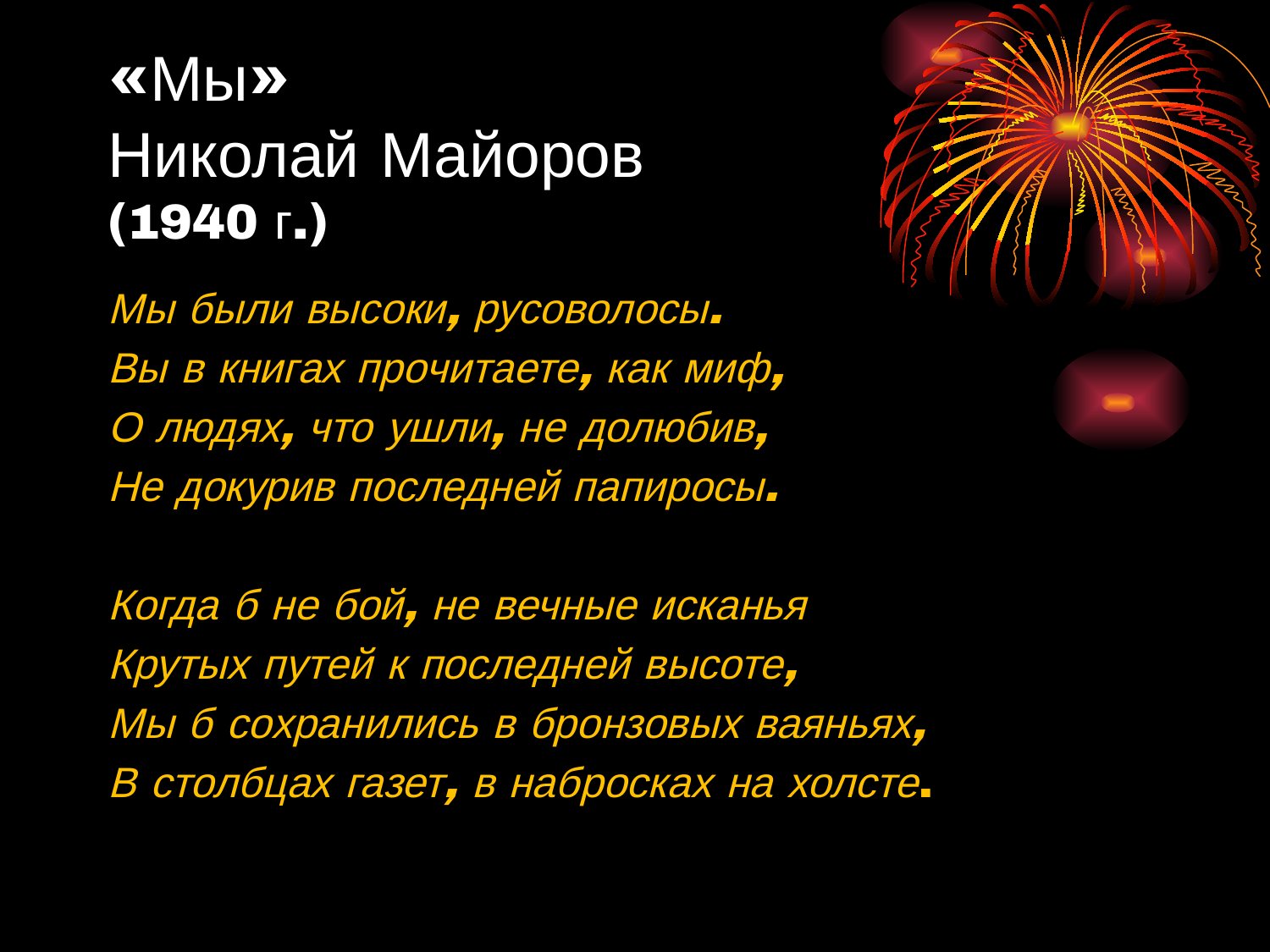

# «Мы» Николай Майоров (1940 г.)
Мы были высоки, русоволосы.
Вы в книгах прочитаете, как миф,
О людях, что ушли, не долюбив,
Не докурив последней папиросы.

Когда б не бой, не вечные исканья
Крутых путей к последней высоте,
Мы б сохранились в бронзовых ваяньях,
В столбцах газет, в набросках на холсте.